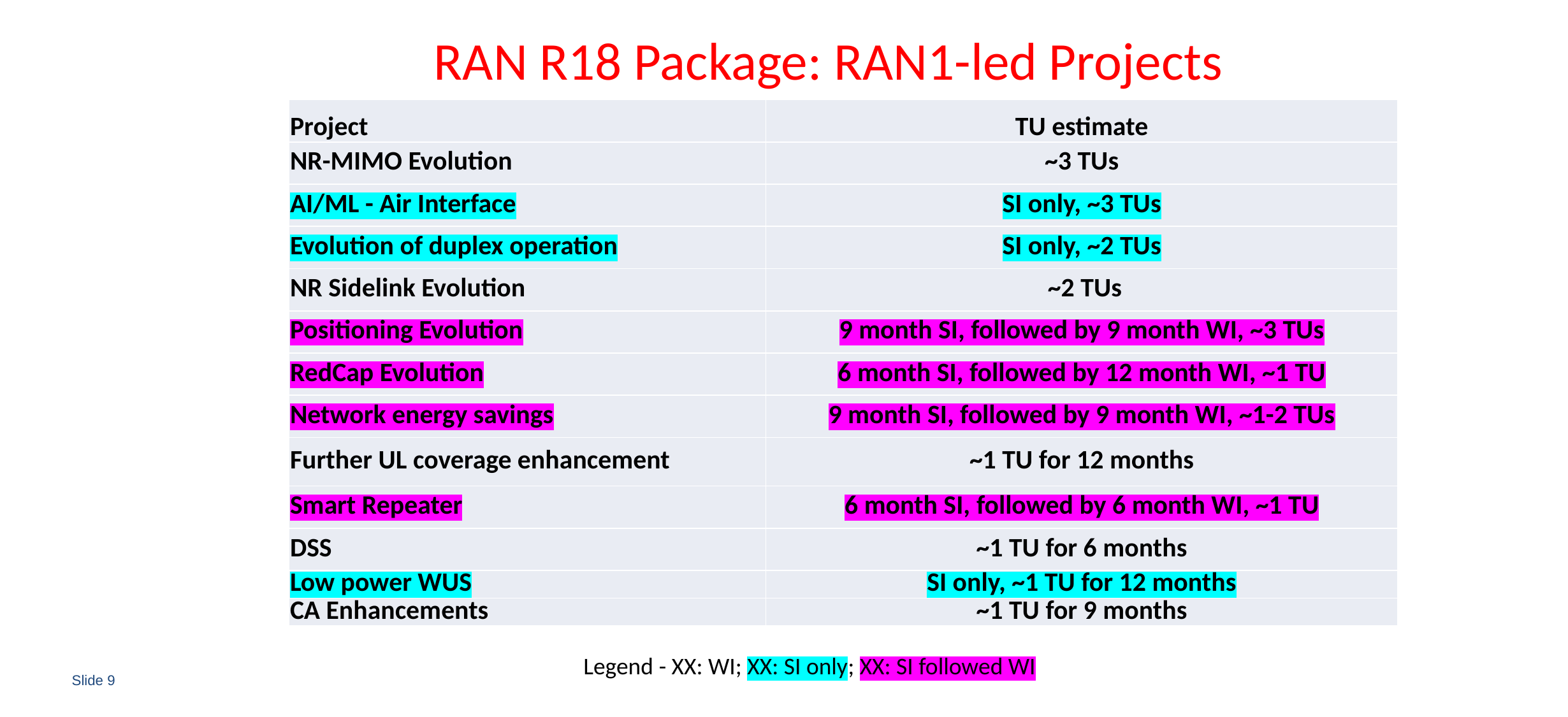

# RAN R18 Package: RAN1-led Projects
| Project | TU estimate |
| --- | --- |
| NR-MIMO Evolution | ~3 TUs |
| AI/ML - Air Interface | SI only, ~3 TUs |
| Evolution of duplex operation | SI only, ~2 TUs |
| NR Sidelink Evolution | ~2 TUs |
| Positioning Evolution | 9 month SI, followed by 9 month WI, ~3 TUs |
| RedCap Evolution | 6 month SI, followed by 12 month WI, ~1 TU |
| Network energy savings | 9 month SI, followed by 9 month WI, ~1-2 TUs |
| Further UL coverage enhancement | ~1 TU for 12 months |
| Smart Repeater | 6 month SI, followed by 6 month WI, ~1 TU |
| DSS | ~1 TU for 6 months |
| Low power WUS | SI only, ~1 TU for 12 months |
| CA Enhancements | ~1 TU for 9 months |
Legend - XX: WI; XX: SI only; XX: SI followed WI